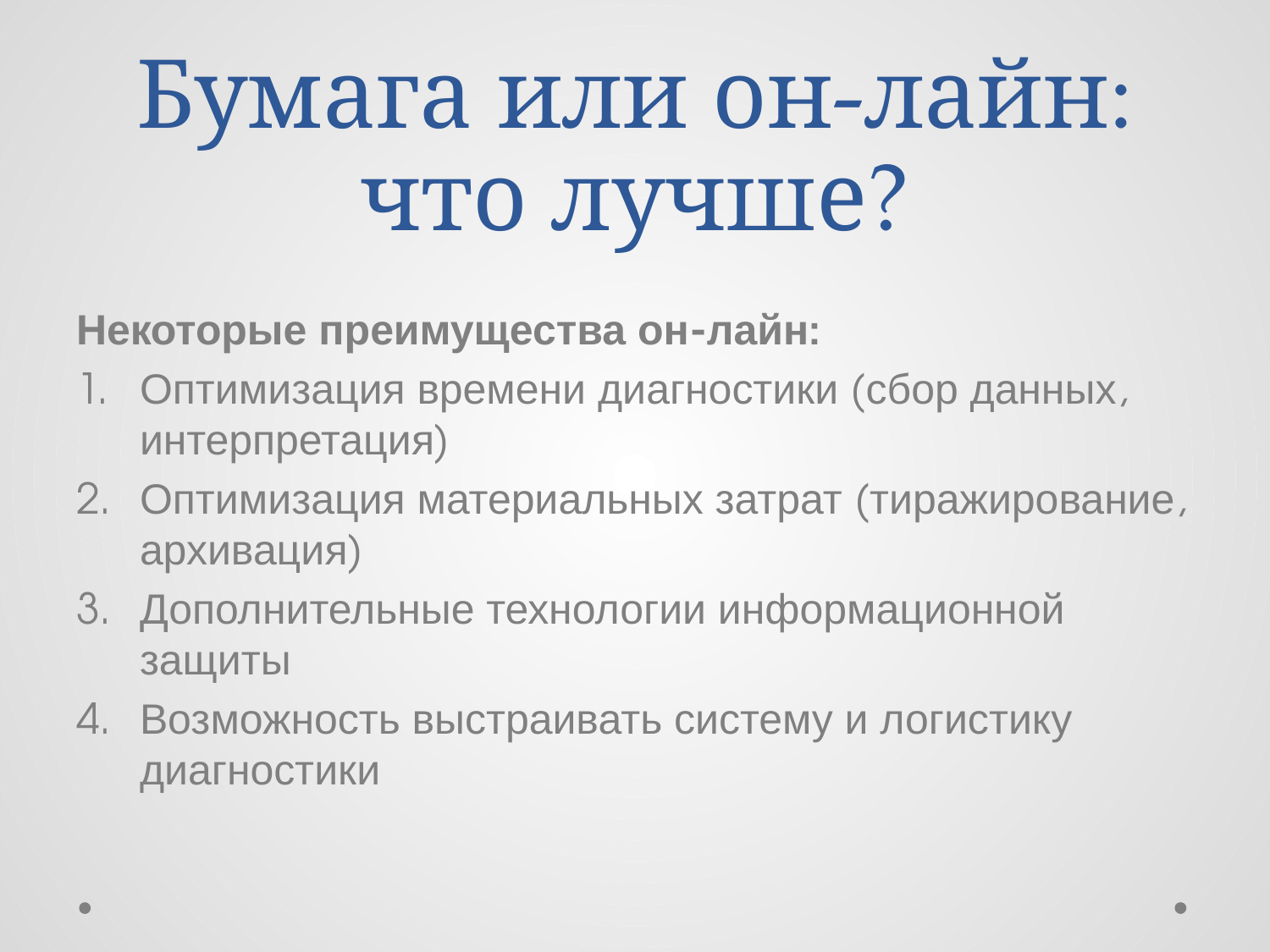

# Бумага или он-лайн: что лучше?
Некоторые преимущества он-лайн:
Оптимизация времени диагностики (сбор данных, интерпретация)
Оптимизация материальных затрат (тиражирование, архивация)
Дополнительные технологии информационной защиты
Возможность выстраивать систему и логистику диагностики